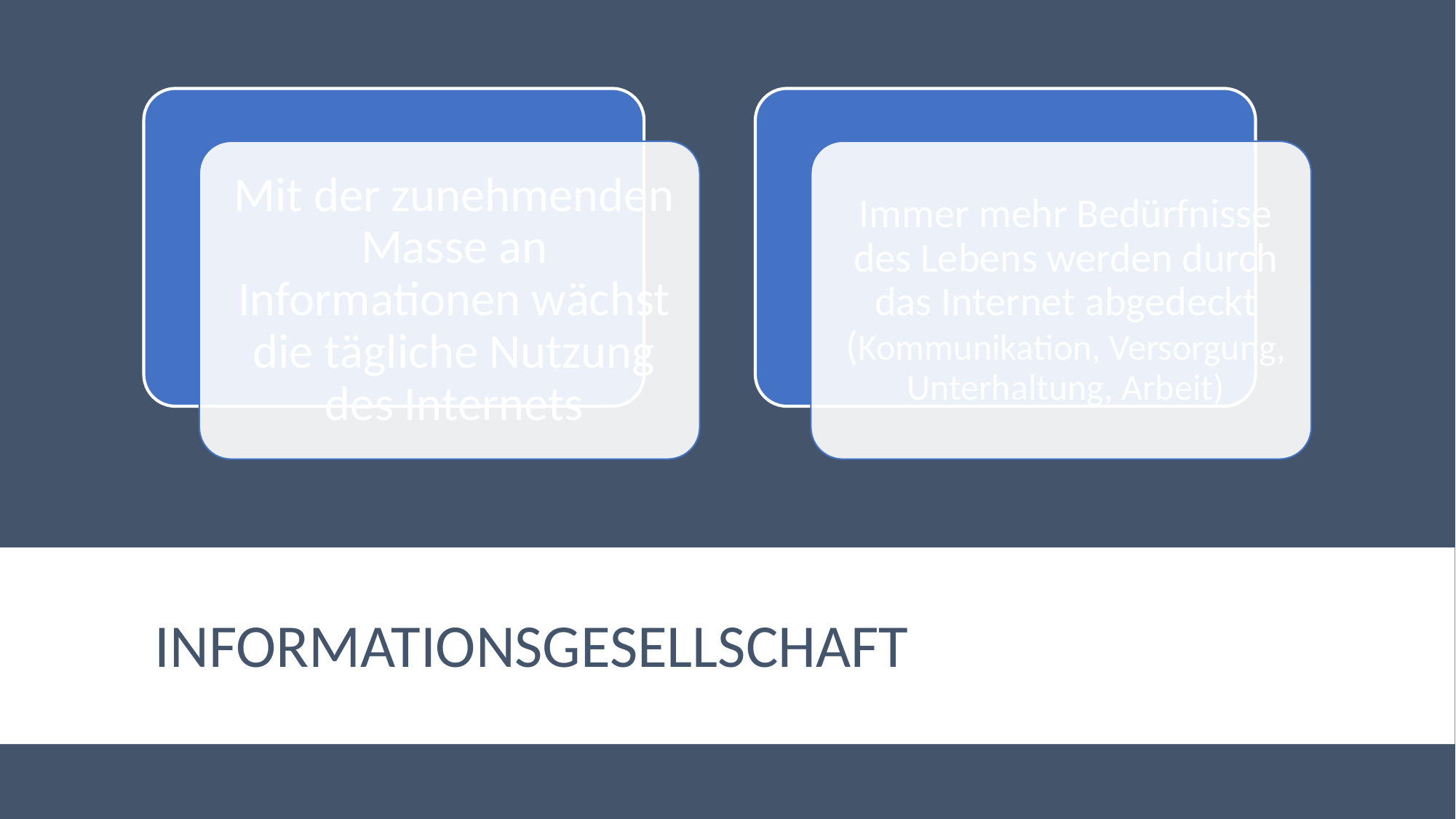

Mit der zunehmenden Masse an Informationen wächst die tägliche Nutzung des Internets
Immer mehr Bedürfnisse des Lebens werden durch das Internet abgedeckt (Kommunikation, Versorgung, Unterhaltung, Arbeit)

# Informationsgesellschaft
4